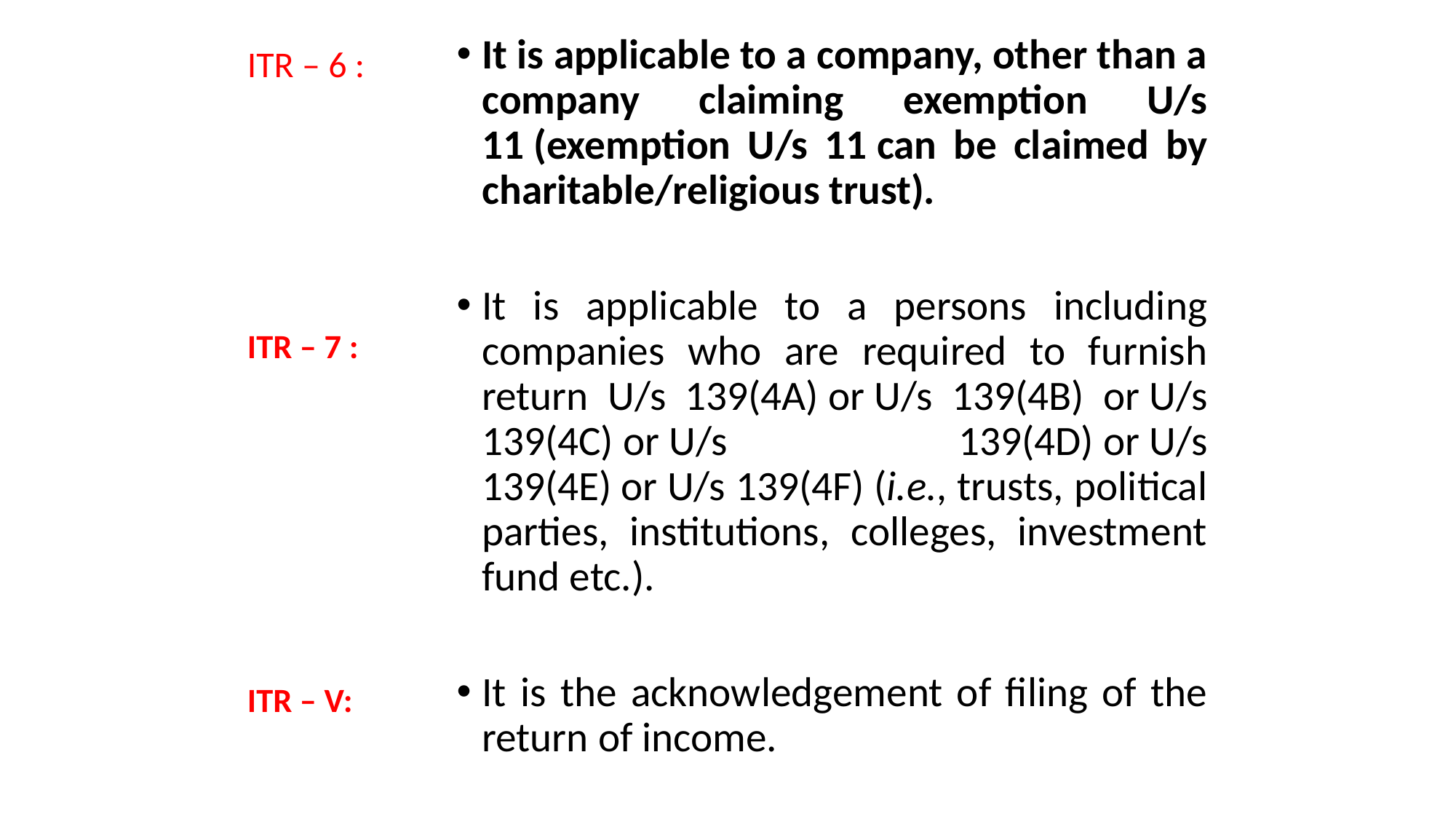

It is applicable to a company, other than a company claiming exemption U/s 11 (exemption U/s 11 can be claimed by charitable/religious trust).

It is applicable to a persons including companies who are required to furnish return U/s 139(4A) or U/s 139(4B) or U/s 139(4C) or U/s 139(4D) or U/s 139(4E) or U/s 139(4F) (i.e., trusts, political parties, institutions, colleges, investment fund etc.).

It is the acknow​ledgement of filing of the return of income.

# ITR – 6 :

ITR – 7 :

ITR – V: